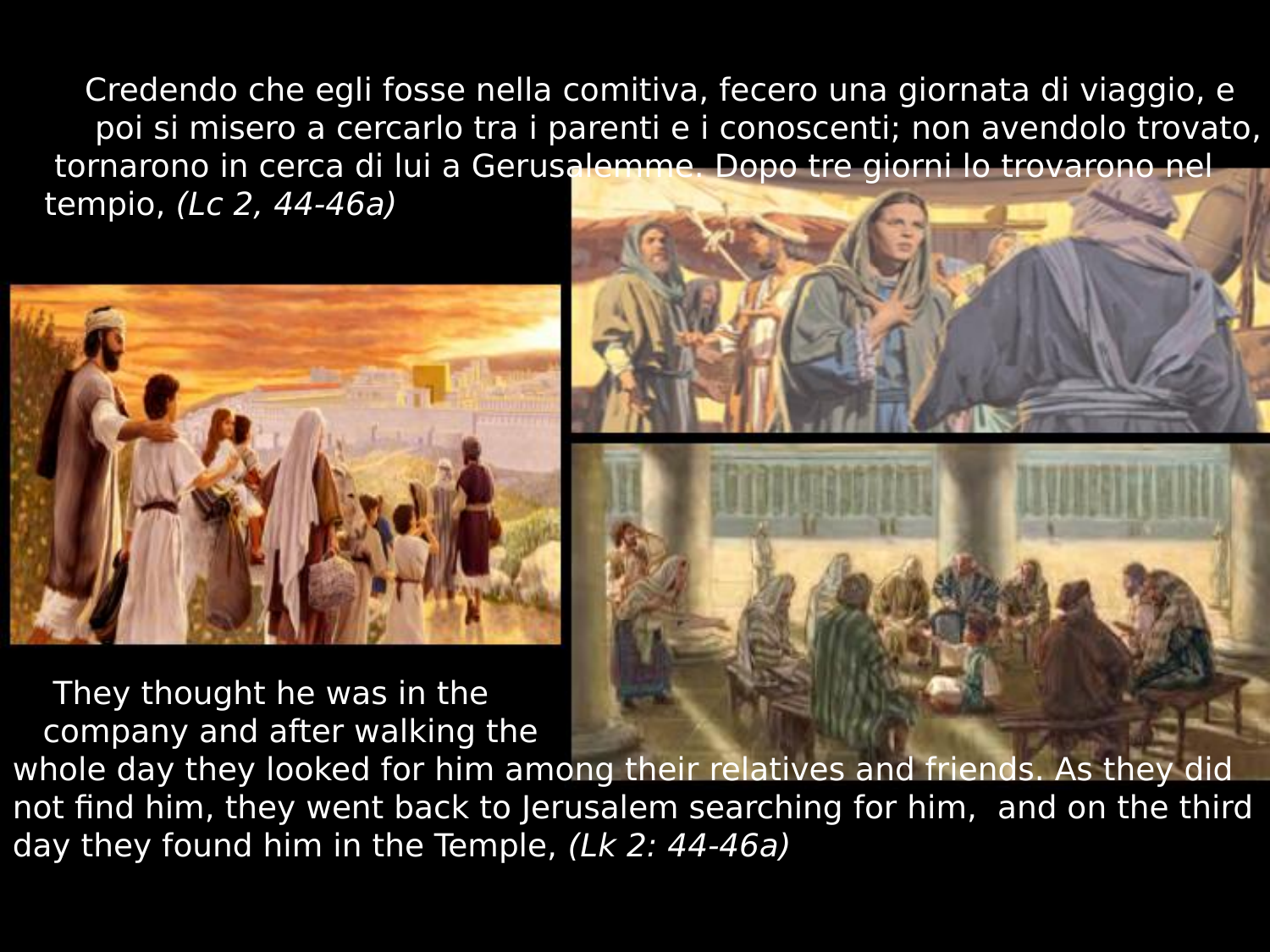

Credendo che egli fosse nella comitiva, fecero una giornata di viaggio, e           poi si misero a cercarlo tra i parenti e i conoscenti; non avendolo trovato,    tornarono in cerca di lui a Gerusalemme. Dopo tre giorni lo trovarono nel tempio, (Lc 2, 44-46a)
    They thought he was in the
   company and after walking the
whole day they looked for him among their relatives and friends. As they did not find him, they went back to Jerusalem searching for him,  and on the third day they found him in the Temple, (Lk 2: 44-46a)